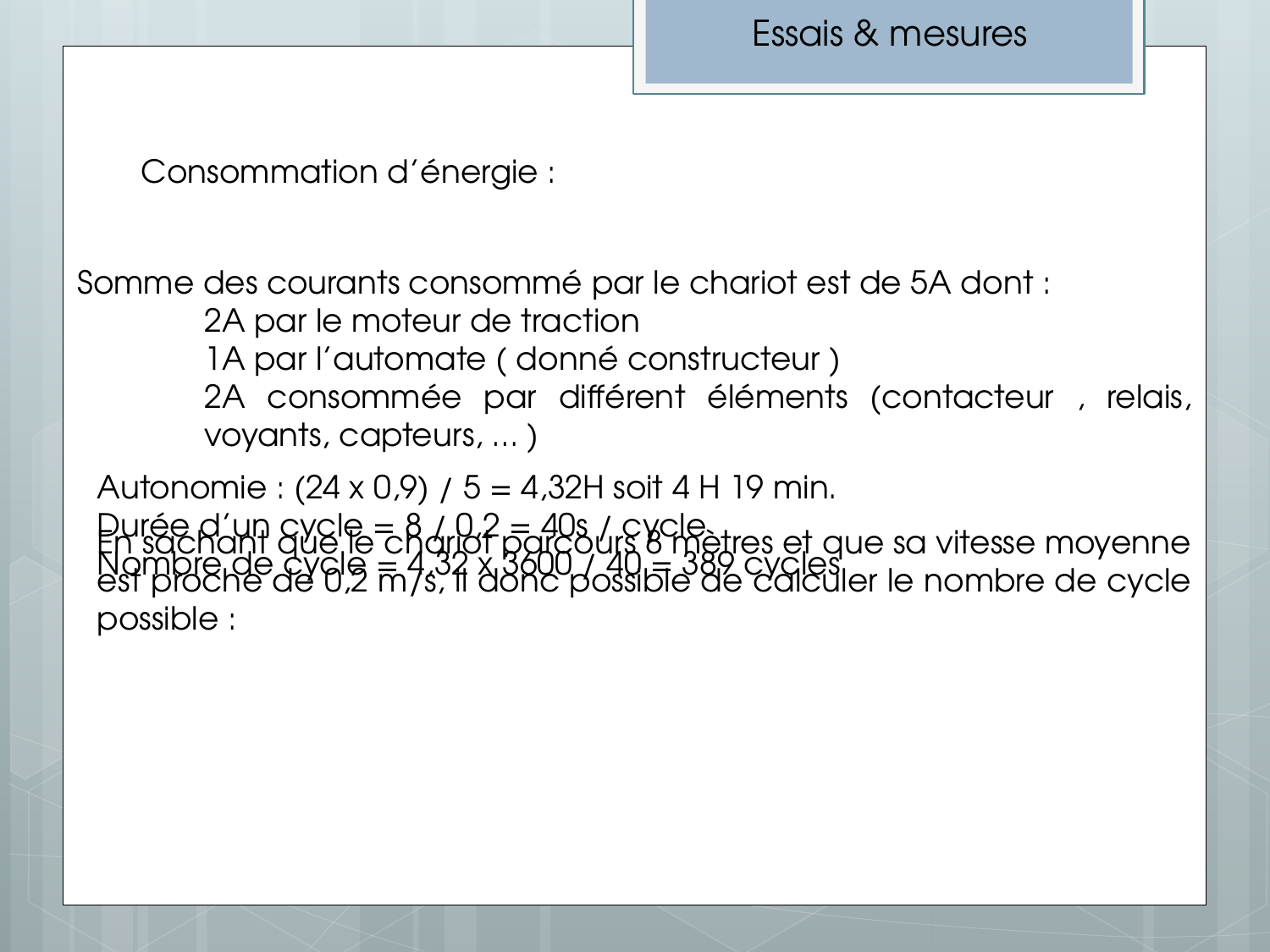

Essais & mesures
Consommation d’énergie :
Somme des courants consommé par le chariot est de 5A dont :
	2A par le moteur de traction
	1A par l’automate ( donné constructeur )
	2A consommée par différent éléments (contacteur , relais, 	voyants, capteurs, … )
Autonomie : (24 x 0,9) / 5 = 4,32H soit 4 H 19 min.
Durée d’un cycle = 8 / 0,2 = 40s / cycle
Nombre de cycle = 4,32 x 3600 / 40 = 389 cycles
En sachant que le chariot parcours 8 mètres et que sa vitesse moyenne est proche de 0,2 m/s, il donc possible de calculer le nombre de cycle possible :